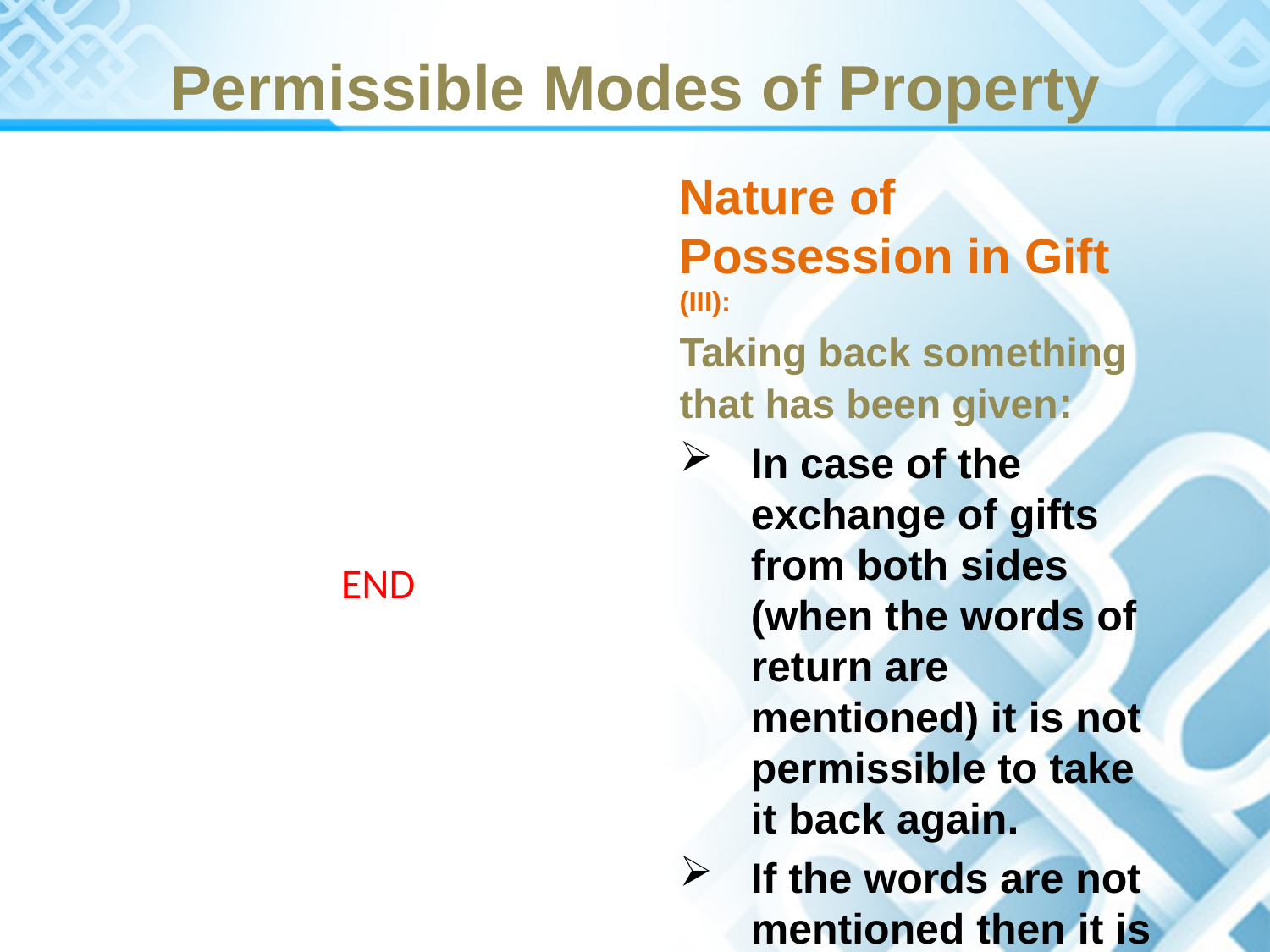

Permissible Modes of Property
Nature of Possession in Gift (III):
Taking back something that has been given:
In case of the exchange of gifts from both sides (when the words of return are mentioned) it is not permissible to take it back again.
If the words are not mentioned then it is permissible to take it back.
END